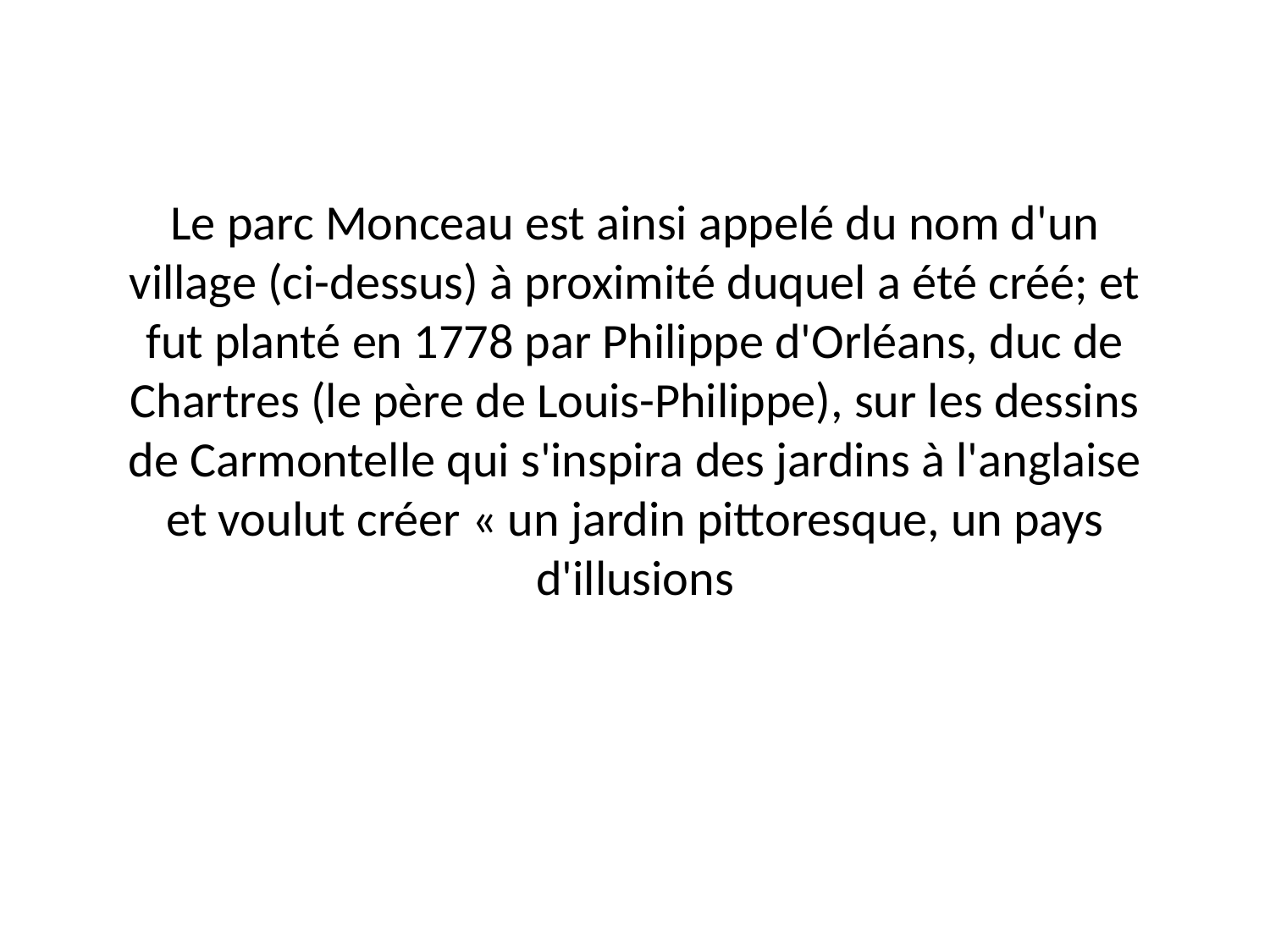

# Le parc Monceau est ainsi appelé du nom d'un village (ci-dessus) à proximité duquel a été créé; et fut planté en 1778 par Philippe d'Orléans, duc de Chartres (le père de Louis-Philippe), sur les dessins de Carmontelle qui s'inspira des jardins à l'anglaise et voulut créer « un jardin pittoresque, un pays d'illusions